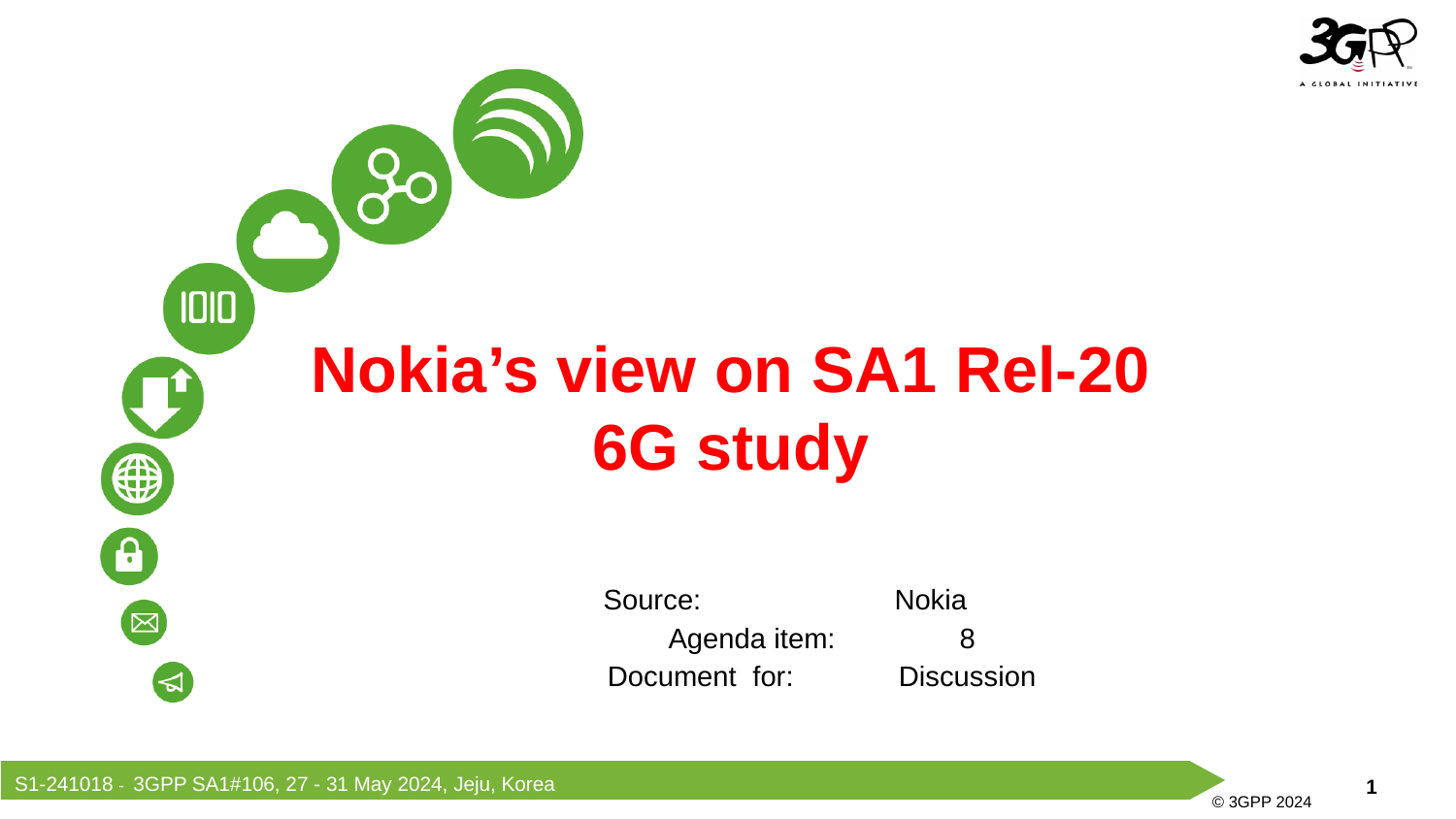

Nokia’s view on SA1 Rel-20 6G study
Source: 		Nokia
Agenda item: 	8
Document  for:	Discussion
S1-241018 -  3GPP SA1#106, 27 - 31 May 2024, Jeju, Korea

© 3GPP 2024